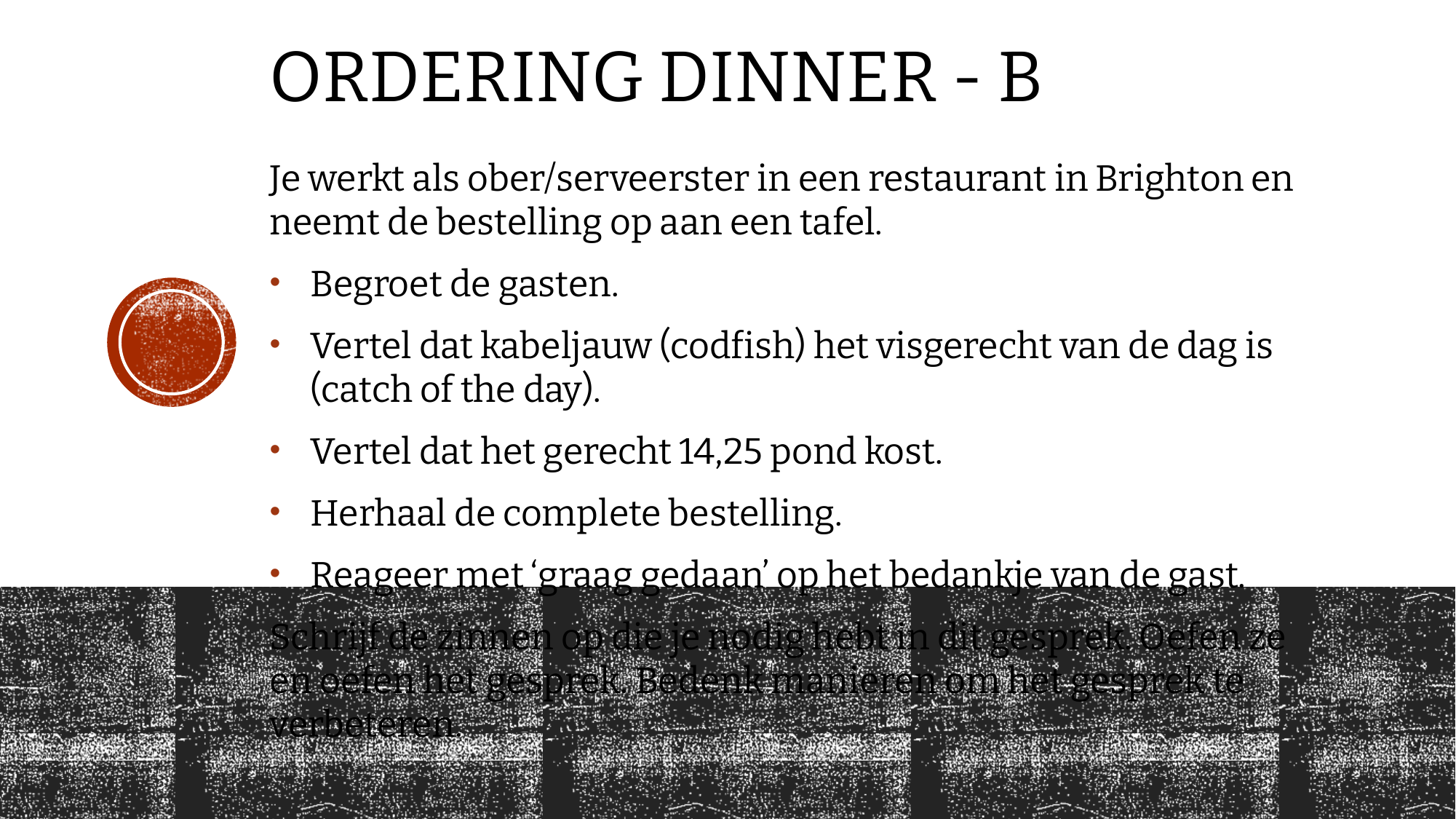

# Ordering dinner - B
Je werkt als ober/serveerster in een restaurant in Brighton en neemt de bestelling op aan een tafel.
Begroet de gasten.
Vertel dat kabeljauw (codfish) het visgerecht van de dag is (catch of the day).
Vertel dat het gerecht 14,25 pond kost.
Herhaal de complete bestelling.
Reageer met ‘graag gedaan’ op het bedankje van de gast.
Schrijf de zinnen op die je nodig hebt in dit gesprek. Oefen ze en oefen het gesprek. Bedenk manieren om het gesprek te verbeteren.